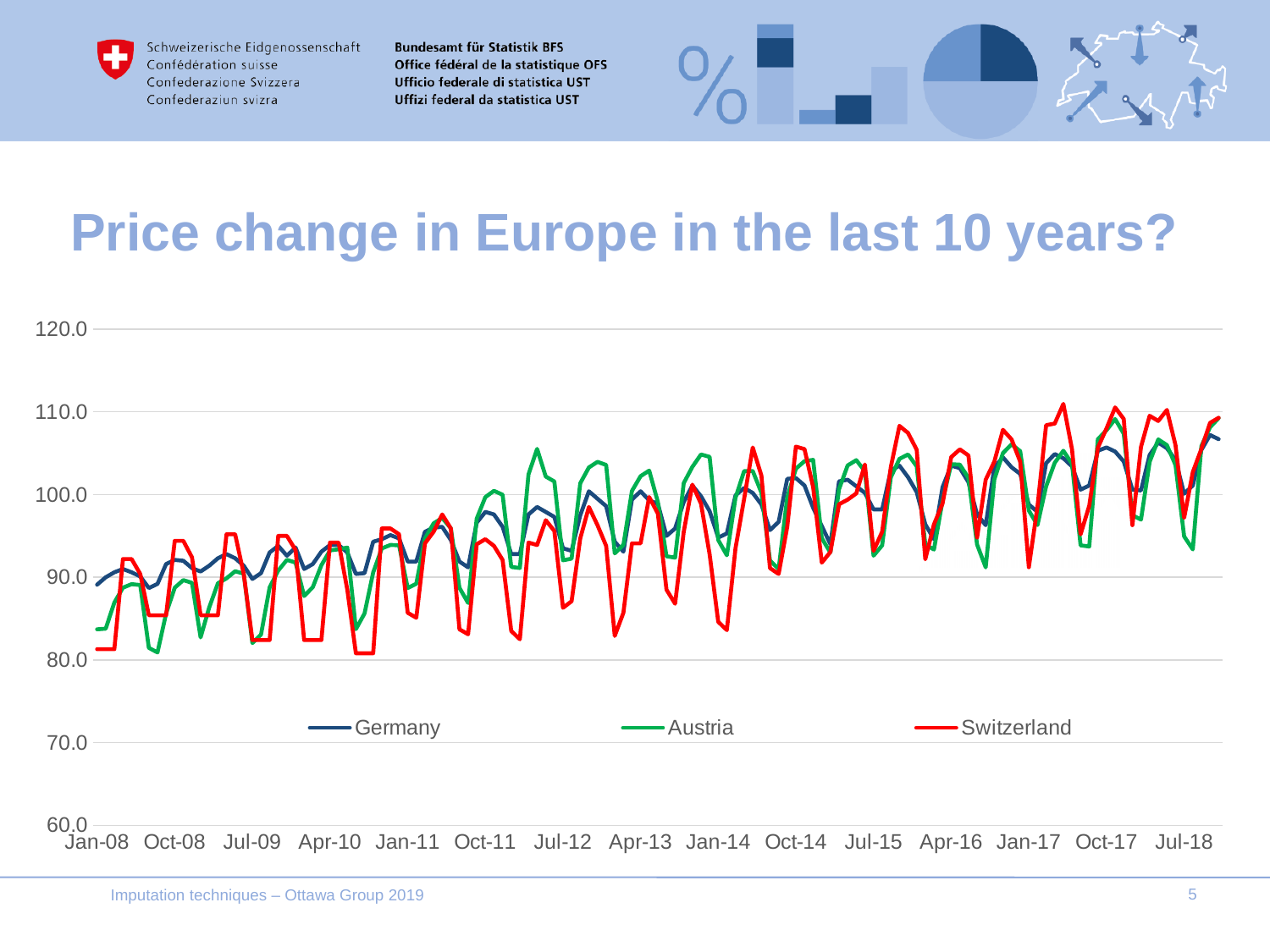

# Price change in Europe in the last 10 years?

### Chart

| Category | Germany | Austria | Switzerland |
|---|---|---|---|
| Jan-08 | 89.1 | 83.7 | 81.3 |
| Feb-08 | 90.0 | 83.78 | 81.3 |
| Mar-08 | 90.6 | 86.94 | 81.3 |
| Apr-08 | 91.0 | 88.74 | 92.2 |
| May-08 | 90.6 | 89.17 | 92.2 |
| Jun-08 | 90.1 | 89.06 | 90.4 |
| Jul-08 | 88.7 | 81.46 | 85.4 |
| Aug-08 | 89.2 | 80.9 | 85.4 |
| Sep-08 | 91.6 | 85.61 | 85.4 |
| Oct-08 | 92.1 | 88.74 | 94.4 |
| Nov-08 | 92.0 | 89.66 | 94.4 |
| Dec-08 | 91.1 | 89.32 | 92.4 |
| Jan-09 | 90.7 | 82.72 | 85.4 |
| Feb-09 | 91.4 | 86.36 | 85.4 |
| Mar-09 | 92.3 | 89.27 | 85.4 |
| Apr-09 | 92.8 | 89.87 | 95.2 |
| May-09 | 92.3 | 90.73 | 95.2 |
| Jun-09 | 91.4 | 90.43 | 90.4 |
| Jul-09 | 89.8 | 82.04 | 82.4 |
| Aug-09 | 90.5 | 83.06 | 82.4 |
| Sep-09 | 93.0 | 88.78 | 82.4 |
| Oct-09 | 93.8 | 90.81 | 95.0 |
| Nov-09 | 92.6 | 92.1 | 95.0 |
| Dec-09 | 93.6 | 91.78 | 93.3 |
| Jan-10 | 91.0 | 87.73 | 82.4 |
| Feb-10 | 91.6 | 88.8 | 82.4 |
| Mar-10 | 93.1 | 91.46 | 82.4 |
| Apr-10 | 93.9 | 93.25 | 94.2 |
| May-10 | 93.9 | 93.39 | 94.2 |
| Jun-10 | 93.0 | 93.59 | 88.5 |
| Jul-10 | 90.4 | 83.72 | 80.8 |
| Aug-10 | 90.5 | 85.62 | 80.8 |
| Sep-10 | 94.3 | 90.59 | 80.8 |
| Oct-10 | 94.6 | 93.49 | 95.9 |
| Nov-10 | 95.1 | 93.91 | 95.9 |
| Dec-10 | 94.7 | 93.87 | 95.2 |
| Jan-11 | 91.9 | 88.69 | 85.7 |
| Feb-11 | 91.9 | 89.22 | 85.1 |
| Mar-11 | 95.5 | 94.68 | 94.1 |
| Apr-11 | 96.0 | 96.52 | 95.5 |
| May-11 | 96.1 | 97.17 | 97.6 |
| Jun-11 | 94.5 | 95.92 | 95.9 |
| Jul-11 | 91.9 | 88.73 | 83.7 |
| Aug-11 | 91.2 | 86.89 | 83.1 |
| Sep-11 | 96.6 | 97.09 | 94.0 |
| Oct-11 | 97.9 | 99.69 | 94.6 |
| Nov-11 | 97.6 | 100.45 | 93.8 |
| Dec-11 | 96.1 | 99.98 | 92.1 |
| Jan-12 | 92.8 | 91.25 | 83.5 |
| Feb-12 | 92.8 | 91.12 | 82.5 |
| Mar-12 | 97.6 | 102.44 | 94.2 |
| Apr-12 | 98.5 | 105.52 | 93.9 |
| May-12 | 97.9 | 102.18 | 96.9 |
| Jun-12 | 97.3 | 101.59 | 95.6 |
| Jul-12 | 93.5 | 92.05 | 86.3 |
| Aug-12 | 93.2 | 92.26 | 87.1 |
| Sep-12 | 97.5 | 101.37 | 94.7 |
| Oct-12 | 100.4 | 103.28 | 98.5 |
| Nov-12 | 99.5 | 103.96 | 96.3 |
| Dec-12 | 98.6 | 103.58 | 93.8 |
| Jan-13 | 94.3 | 92.89 | 82.9 |
| Feb-13 | 93.1 | 93.91 | 85.7 |
| Mar-13 | 99.4 | 100.44 | 94.1 |
| Apr-13 | 100.4 | 102.23 | 94.1 |
| May-13 | 99.3 | 102.9 | 99.7 |
| Jun-13 | 98.9 | 99.11 | 97.7 |
| Jul-13 | 95.0 | 92.54 | 88.5 |
| Aug-13 | 95.9 | 92.37 | 86.8 |
| Sep-13 | 99.1 | 101.39 | 95.5 |
| Oct-13 | 101.1 | 103.35 | 101.2 |
| Nov-13 | 99.8 | 104.85 | 98.9 |
| Dec-13 | 98.0 | 104.56 | 92.8 |
| Jan-14 | 94.8 | 94.5 | 84.6 |
| Feb-14 | 95.3 | 92.66 | 83.6 |
| Mar-14 | 99.9 | 99.62 | 93.5 |
| Apr-14 | 100.8 | 102.84 | 99.5 |
| May-14 | 100.2 | 102.85 | 105.7 |
| Jun-14 | 98.8 | 100.23 | 102.3 |
| Jul-14 | 95.7 | 92.03 | 91.1 |
| Aug-14 | 96.7 | 91.0 | 90.4 |
| Sep-14 | 101.9 | 99.66 | 96.1 |
| Oct-14 | 102.0 | 103.13 | 105.8 |
| Nov-14 | 101.1 | 104.04 | 105.5 |
| Dec-14 | 98.4 | 104.2 | 100.9 |
| Jan-15 | 96.2 | 94.73 | 91.77 |
| Feb-15 | 94.0 | 92.98 | 93.06 |
| Mar-15 | 101.6 | 100.66 | 98.83 |
| Apr-15 | 101.8 | 103.52 | 99.38 |
| May-15 | 101.0 | 104.16 | 100.14 |
| Jun-15 | 100.2 | 102.82 | 103.64 |
| Jul-15 | 98.2 | 92.61 | 93.18 |
| Aug-15 | 98.2 | 93.86 | 95.51 |
| Sep-15 | 102.9 | 102.07 | 103.31 |
| Oct-15 | 103.5 | 104.32 | 108.31 |
| Nov-15 | 102.1 | 104.85 | 107.45 |
| Dec-15 | 100.3 | 103.42 | 105.42 |
| Jan-16 | 96.4 | 93.97 | 92.18 |
| Feb-16 | 94.6 | 93.35 | 96.4 |
| Mar-16 | 100.9 | 99.25 | 98.91 |
| Apr-16 | 103.5 | 103.68 | 104.53 |
| May-16 | 103.2 | 103.62 | 105.47 |
| Jun-16 | 101.5 | 102.02 | 104.73 |
| Jul-16 | 97.6 | 93.95 | 94.81 |
| Aug-16 | 96.3 | 91.2 | 101.8 |
| Sep-16 | 103.3 | 101.83 | 103.99 |
| Oct-16 | 104.5 | 105.02 | 107.83 |
| Nov-16 | 103.3 | 106.08 | 106.67 |
| Dec-16 | 102.5 | 105.25 | 103.98 |
| Jan-17 | 98.8 | 98.06 | 91.22 |
| Feb-17 | 97.9 | 96.32 | 98.57 |
| Mar-17 | 103.8 | 100.99 | 108.39 |
| Apr-17 | 104.9 | 103.85 | 108.59 |
| May-17 | 104.4 | 105.3 | 110.97 |
| Jun-17 | 103.4 | 103.73 | 105.49 |
| Jul-17 | 100.6 | 93.86 | 95.19 |
| Aug-17 | 101.1 | 93.72 | 98.65 |
| Sep-17 | 105.3 | 106.7 | 105.66 |
| Oct-17 | 105.7 | 107.78 | 108.0 |
| Nov-17 | 105.2 | 109.13 | 110.54 |
| Dec-17 | 104.0 | 107.36 | 109.14 |
| Jan-18 | 100.6 | 97.51 | 96.3 |
| Feb-18 | 100.5 | 96.97 | 105.77 |
| Mar-18 | 104.8 | 103.95 | 109.53 |
| Apr-18 | 106.3 | 106.67 | 108.9 |
| May-18 | 105.6 | 105.98 | 110.23 |
| Jun-18 | 104.2 | 103.57 | 105.99 |
| Jul-18 | 100.1 | 94.94 | 97.19 |
| Aug-18 | 101.1 | 93.37 | 102.72 |
| Sep-18 | 105.4 | 105.87 | 105.53 |
| Oct-18 | 107.2 | 108.14 | 108.67 |
| Nov-18 | 106.7 | 109.25 | 109.29 |